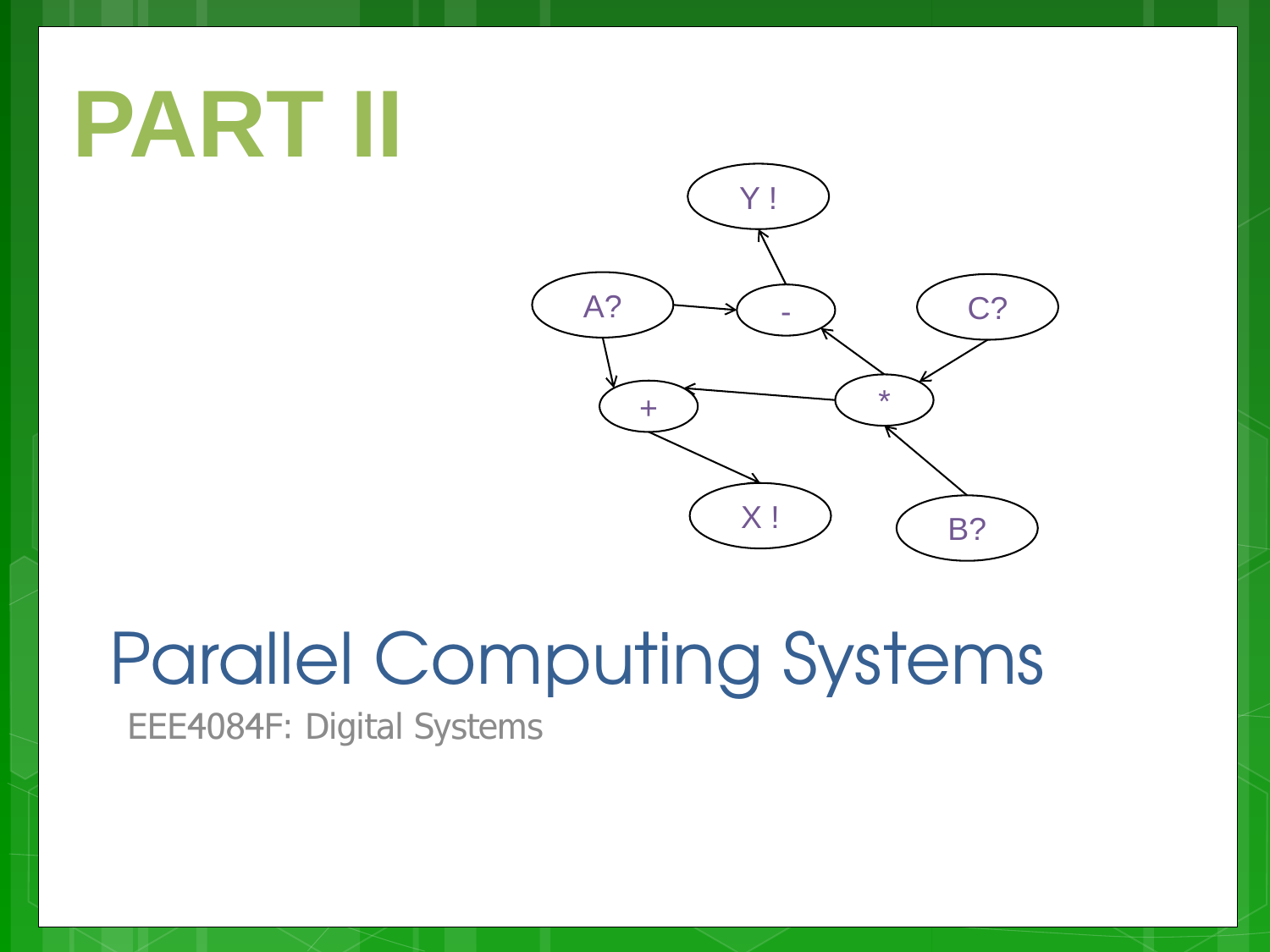

PART II
Y !
A?
C?
-
*
+
X !
B?
# Parallel Computing Systems
EEE4084F: Digital Systems